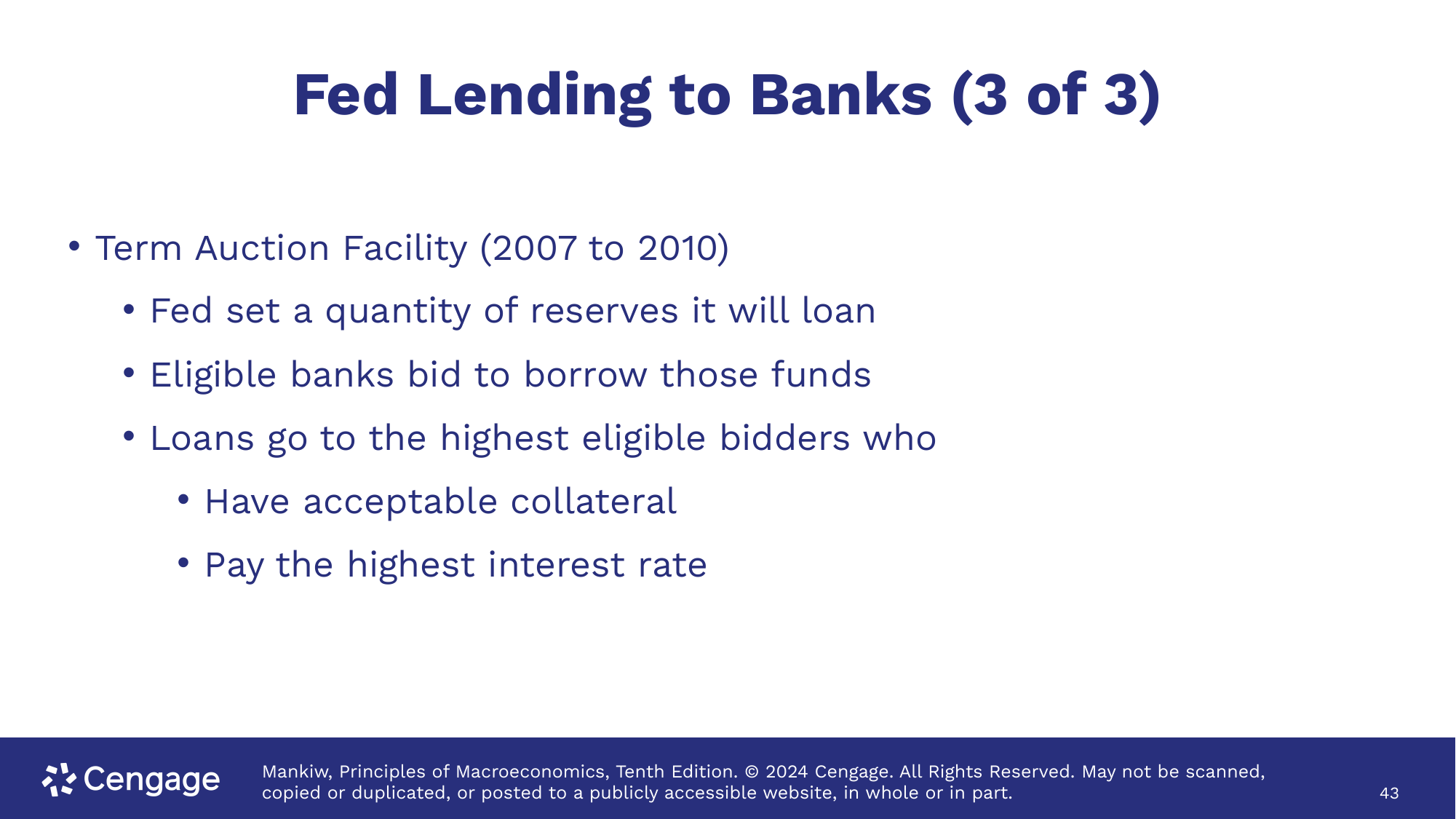

# Fed Lending to Banks (3 of 3)
Term Auction Facility (2007 to 2010)
Fed set a quantity of reserves it will loan
Eligible banks bid to borrow those funds
Loans go to the highest eligible bidders who
Have acceptable collateral
Pay the highest interest rate